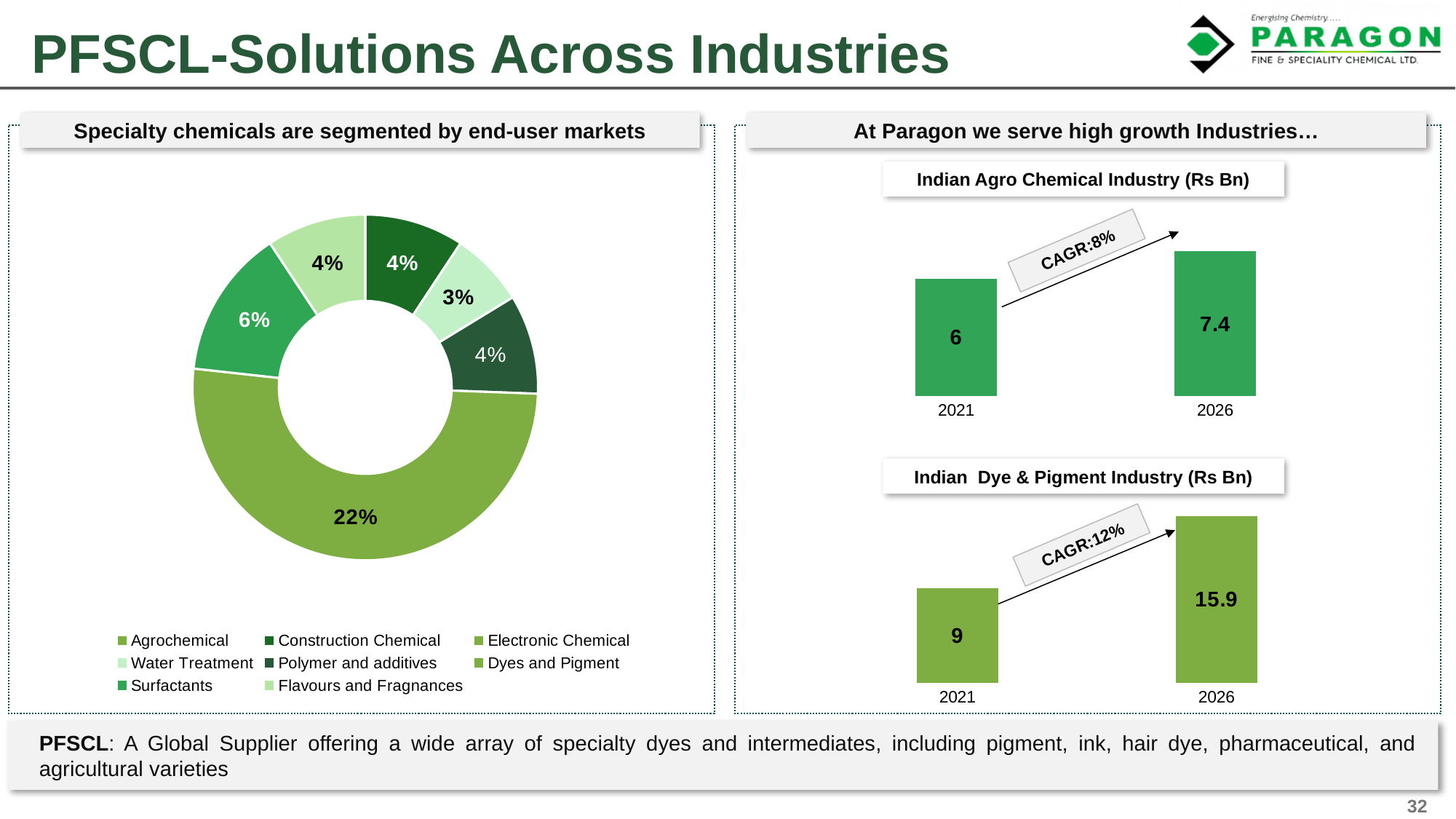

PFSCL-Solutions Across Industries
Specialty chemicals are segmented by end-user markets
At Paragon we serve high growth Industries…

Indian Agro Chemical Industry (Rs Bn)

### Chart

| Category | Column1 |
|---|---|
| 2021 | 6.0 |
| 2026 | 7.4 |
    CAGR:8%

### Chart

| Category | Column1 |
|---|---|
| 2021 | 9.0 |
| 2026 | 15.9 |
   CAGR:12%
Indian  Dye & Pigment Industry (Rs Bn)

### Chart

| Category | Column2 |
|---|---|
| Agrochemical | 0.0 |
| Construction Chemical | 0.04 |
| Electronic Chemical | 0.0 |
| Water Treatment | 0.03 |
| Polymer and additives | 0.04 |
| Dyes and Pigment | 0.22 |
| Surfactants | 0.06 |
| Flavours and Fragnances | 0.04 |
PFSCL: A Global Supplier offering a wide array of specialty dyes and intermediates, including pigment, ink, hair dye, pharmaceutical, and agricultural varieties
32